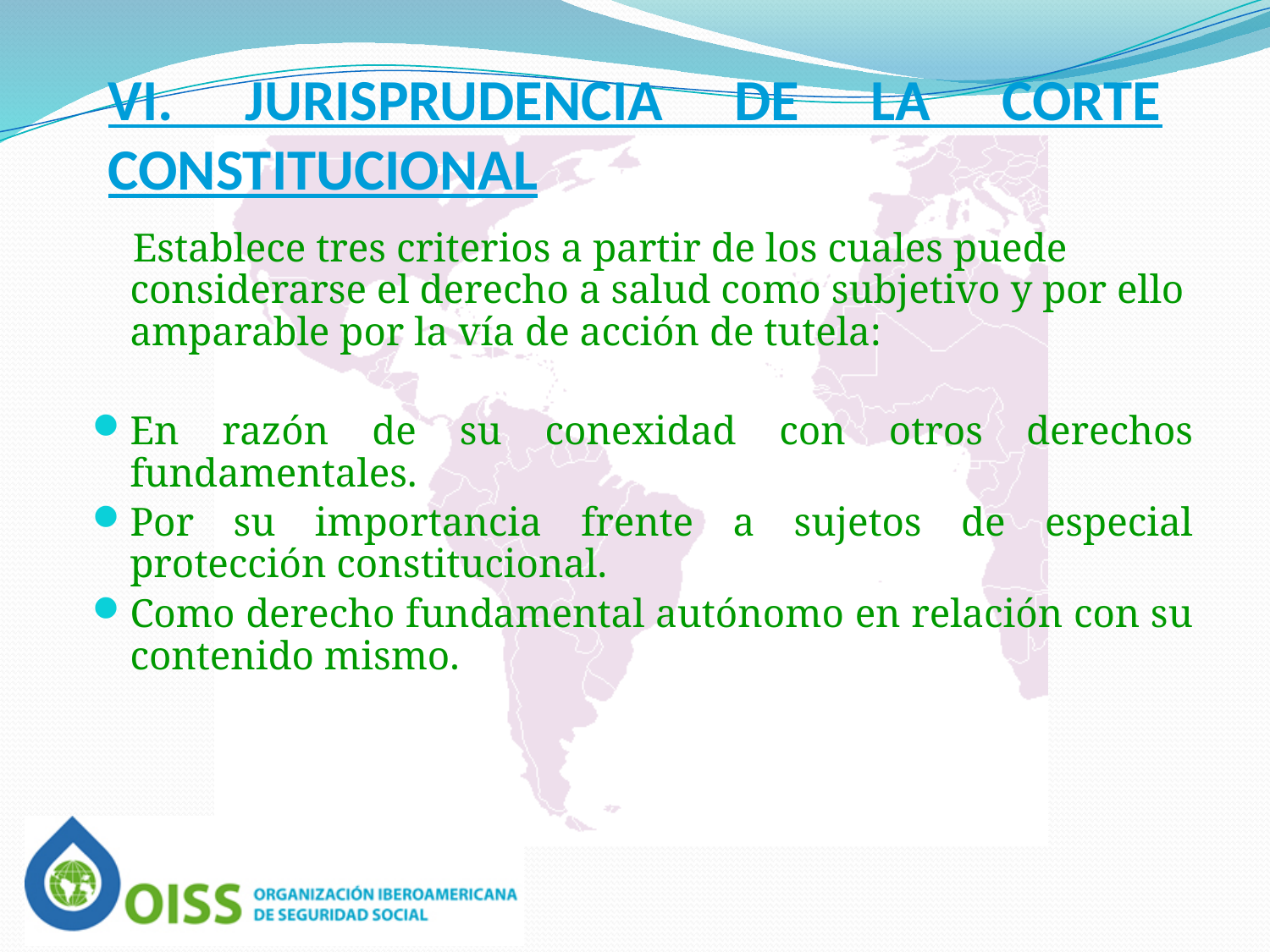

VI. JURISPRUDENCIA DE LA CORTE CONSTITUCIONAL
    Establece tres criterios a partir de los cuales puede considerarse el derecho a salud como subjetivo y por ello amparable por la vía de acción de tutela:

En razón de su conexidad con otros derechos fundamentales.
Por su importancia frente a sujetos de especial protección constitucional.
Como derecho fundamental autónomo en relación con su contenido mismo.